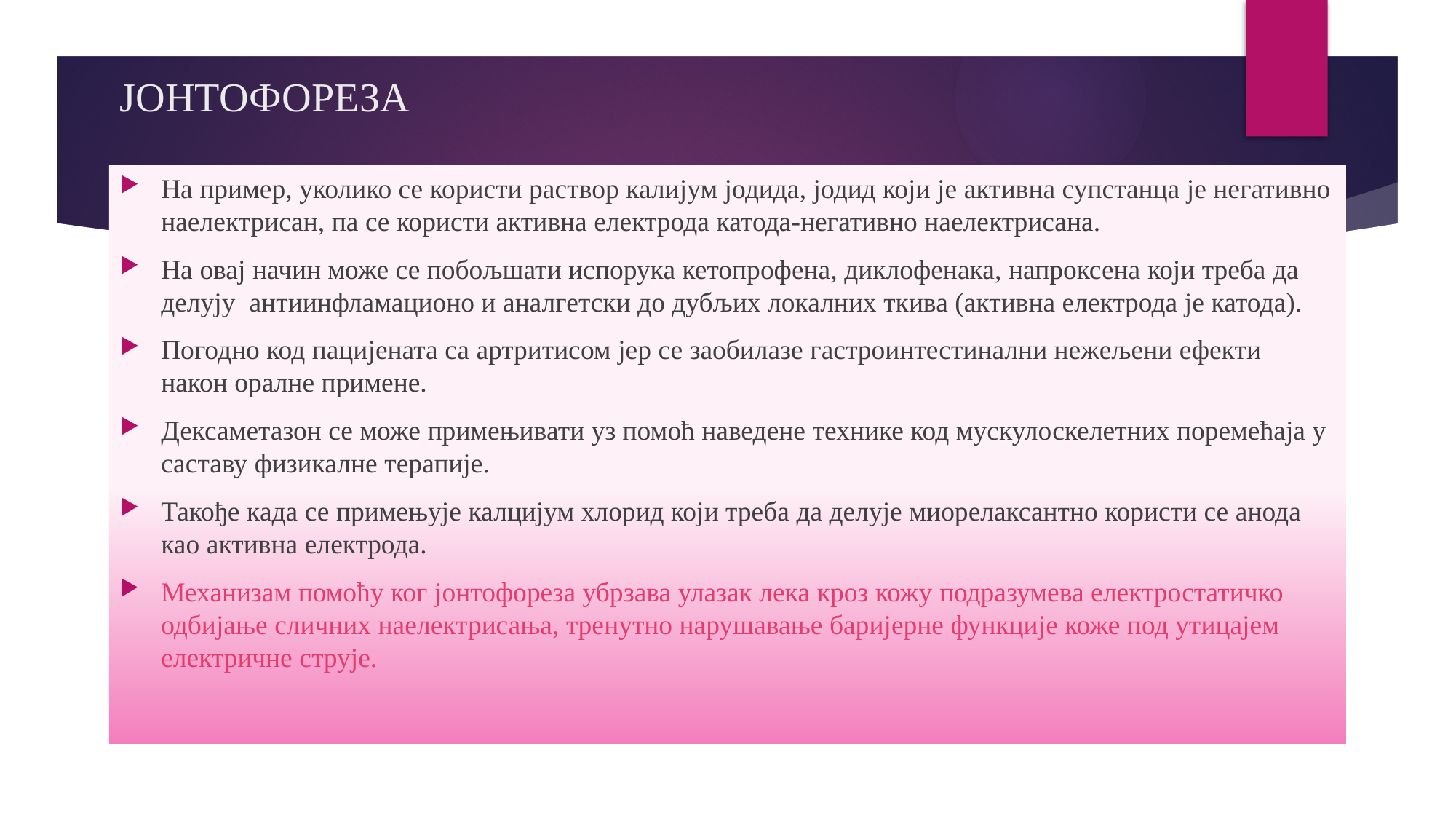

# ЈОНТОФОРЕЗА
На пример, уколико се користи раствор калијум јодида, јодид који је активна супстанца је негативно наелектрисан, па се користи активна електрода катода-негативно наелектрисана.
На овај начин може се побољшати испорука кетопрофена, диклофенака, напроксена који треба да делују  антиинфламационо и аналгетски до дубљих локалних ткива (активна електрода је катода).
Погодно код пацијената са артритисом јер се заобилазе гастроинтестинални нежељени ефекти након оралне примене.
Дексаметазон се може примењивати уз помоћ наведене технике код мускулоскелетних поремећаја у саставу физикалне терапије.
Такође када се примењује калцијум хлорид који треба да делује миорелаксантно користи се анода као активна електрода.
Механизам помоћу ког јонтофореза убрзава улазак лека кроз кожу подразумева електростатичко одбијање сличних наелектрисања, тренутно нарушавање баријерне функције коже под утицајем електричне струје.